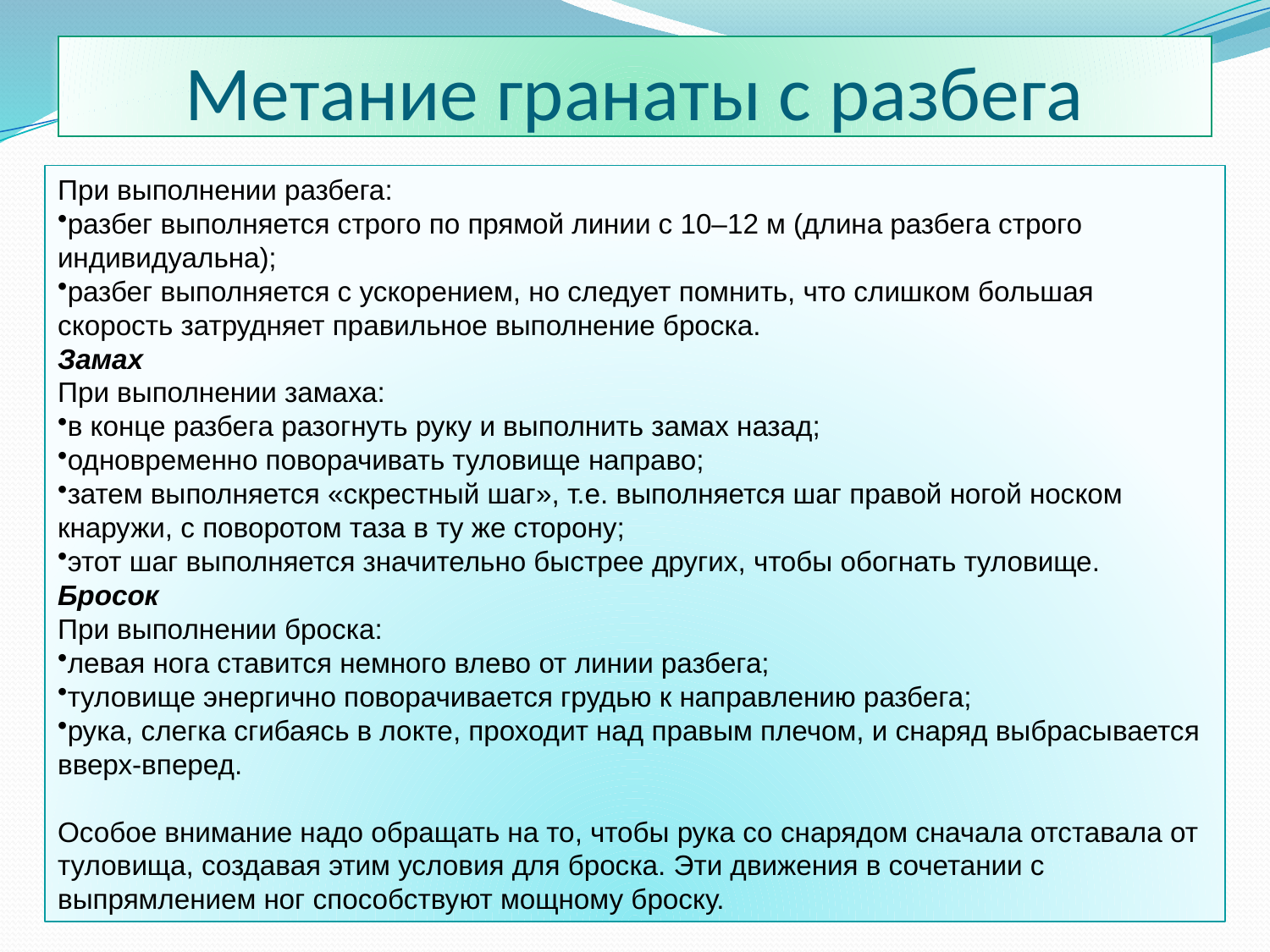

# Метание гранаты с разбега
При выполнении разбега:
разбег выполняется строго по прямой линии с 10–12 м (длина разбега строго индивидуальна);
разбег выполняется с ускорением, но следует помнить, что слишком большая скорость затрудняет правильное выполнение броска.
Замах
При выполнении замаха:
в конце разбега разогнуть руку и выполнить замах назад;
одновременно поворачивать туловище направо;
затем выполняется «скрестный шаг», т.е. выполняется шаг правой ногой носком кнаружи, с поворотом таза в ту же сторону;
этот шаг выполняется значительно быстрее других, чтобы обогнать туловище.
Бросок
При выполнении броска:
левая нога ставится немного влево от линии разбега;
туловище энергично поворачивается грудью к направлению разбега;
рука, слегка сгибаясь в локте, проходит над правым плечом, и снаряд выбрасывается вверх-вперед.

Особое внимание надо обращать на то, чтобы рука со снарядом сначала отставала от туловища, создавая этим условия для броска. Эти движения в сочетании с выпрямлением ног способствуют мощному броску.